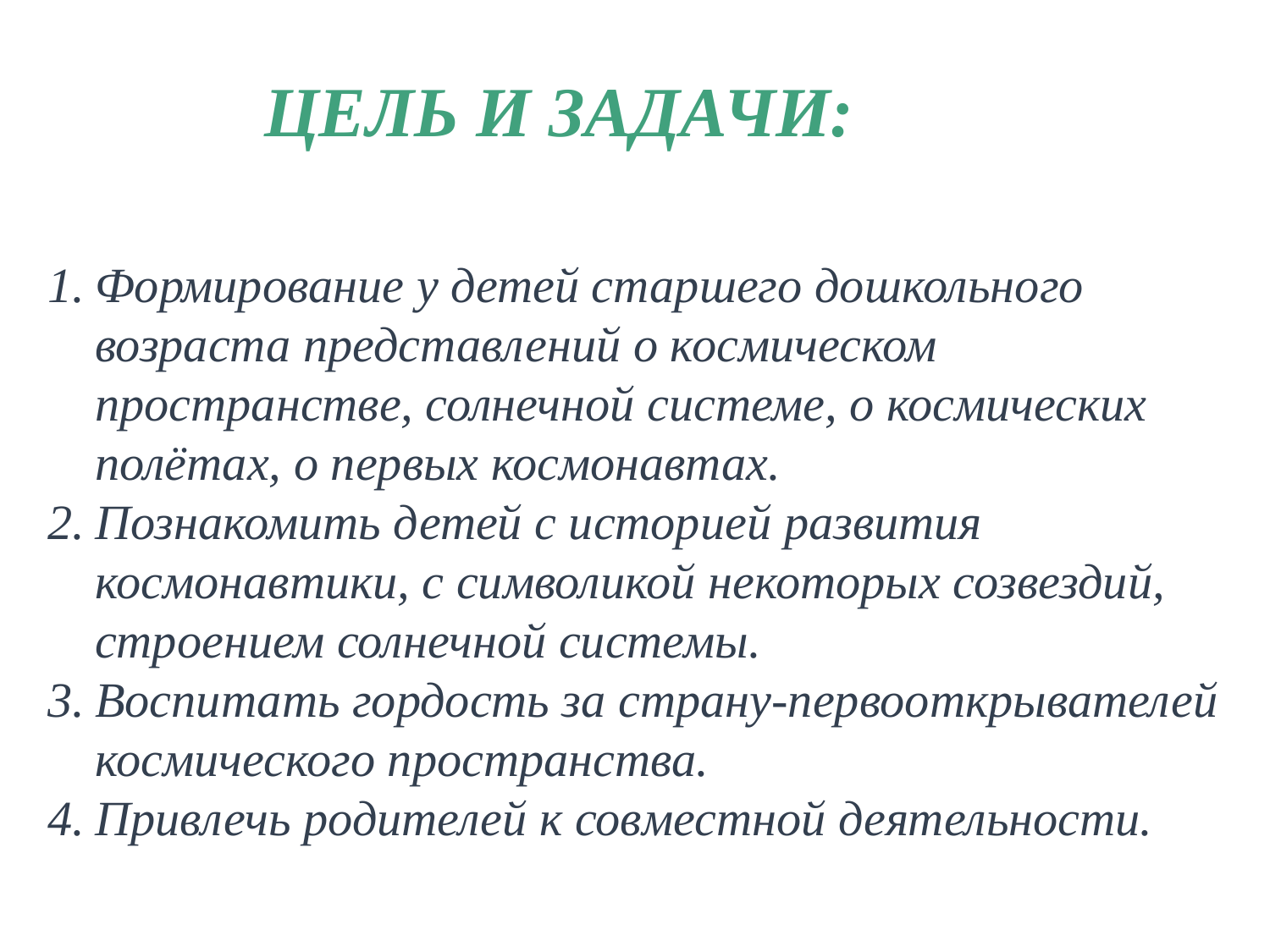

Цель и задачи:

Формирование у детей старшего дошкольного возраста представлений о космическом пространстве, солнечной системе, о космических полётах, о первых космонавтах.
Познакомить детей с историей развития космонавтики, с символикой некоторых созвездий, строением солнечной системы.
Воспитать гордость за страну-первооткрывателей космического пространства.
Привлечь родителей к совместной деятельности.